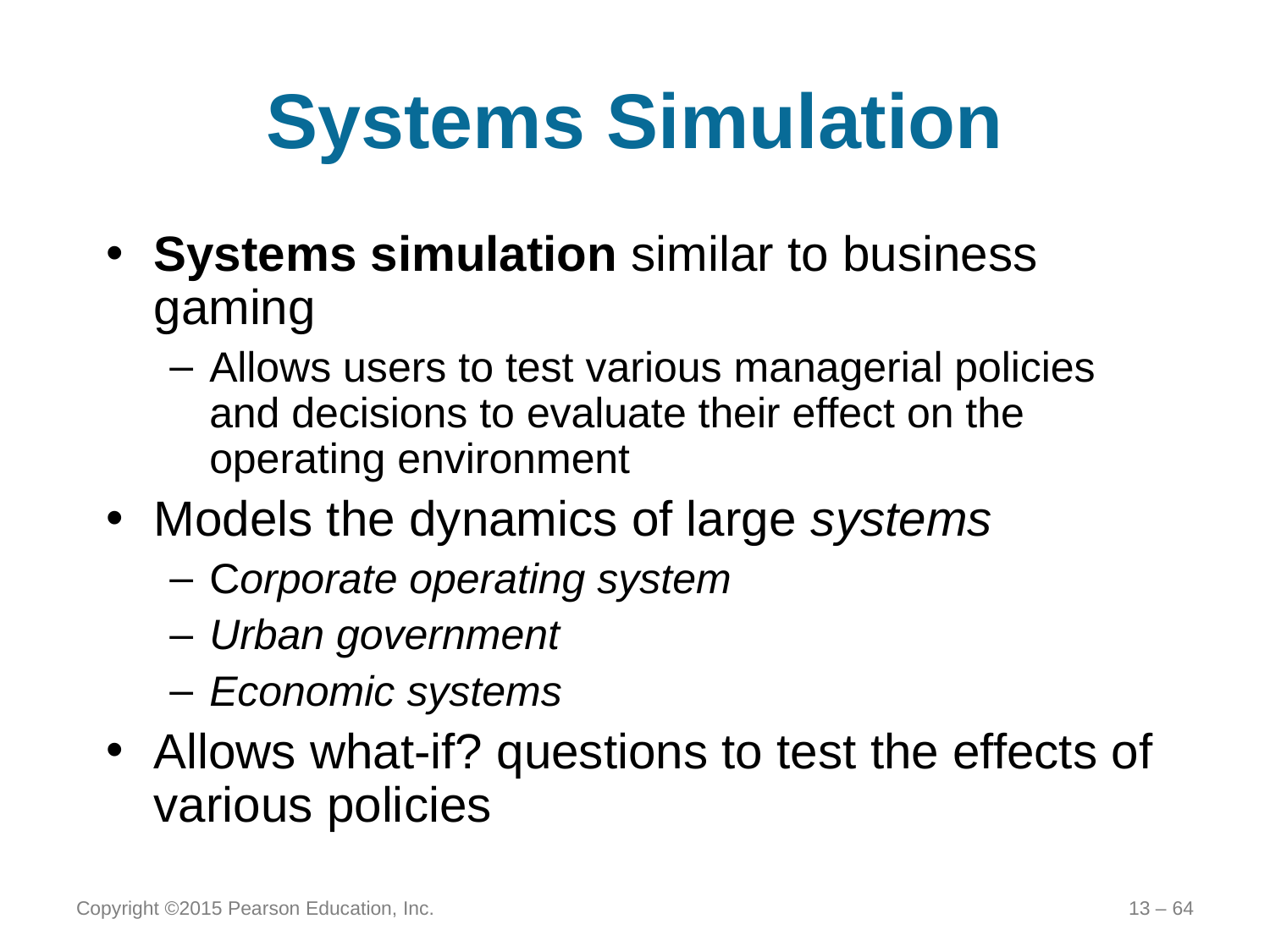

# Systems Simulation
Systems simulation similar to business gaming
Allows users to test various managerial policies and decisions to evaluate their effect on the operating environment
Models the dynamics of large systems
Corporate operating system
Urban government
Economic systems
Allows what-if? questions to test the effects of various policies
Copyright ©2015 Pearson Education, Inc.
13 – 64